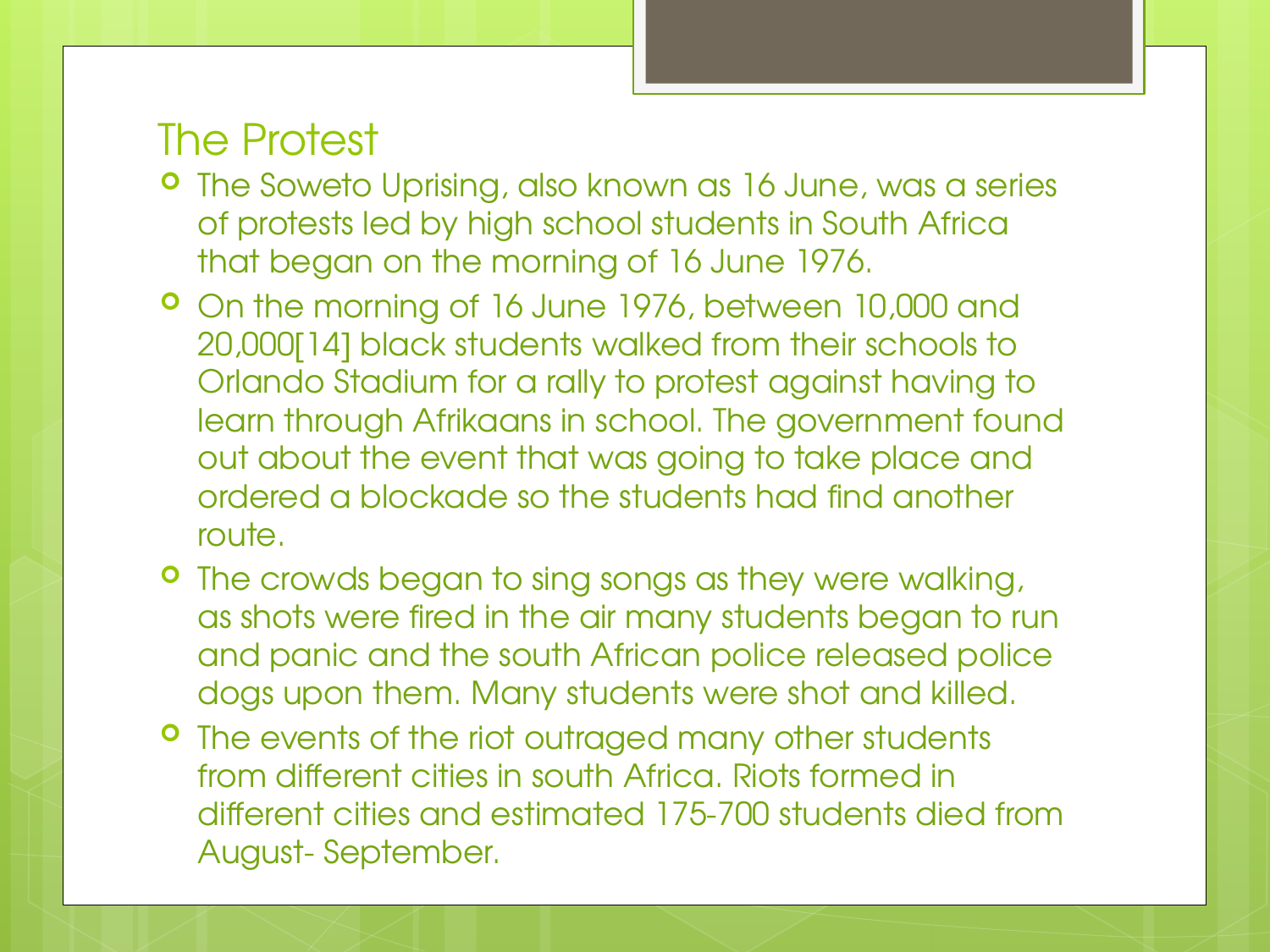

# The Protest
The Soweto Uprising, also known as 16 June, was a series of protests led by high school students in South Africa that began on the morning of 16 June 1976.
On the morning of 16 June 1976, between 10,000 and 20,000[14] black students walked from their schools to Orlando Stadium for a rally to protest against having to learn through Afrikaans in school. The government found out about the event that was going to take place and ordered a blockade so the students had find another route.
The crowds began to sing songs as they were walking, as shots were fired in the air many students began to run and panic and the south African police released police dogs upon them. Many students were shot and killed.
The events of the riot outraged many other students from different cities in south Africa. Riots formed in different cities and estimated 175-700 students died from August- September.